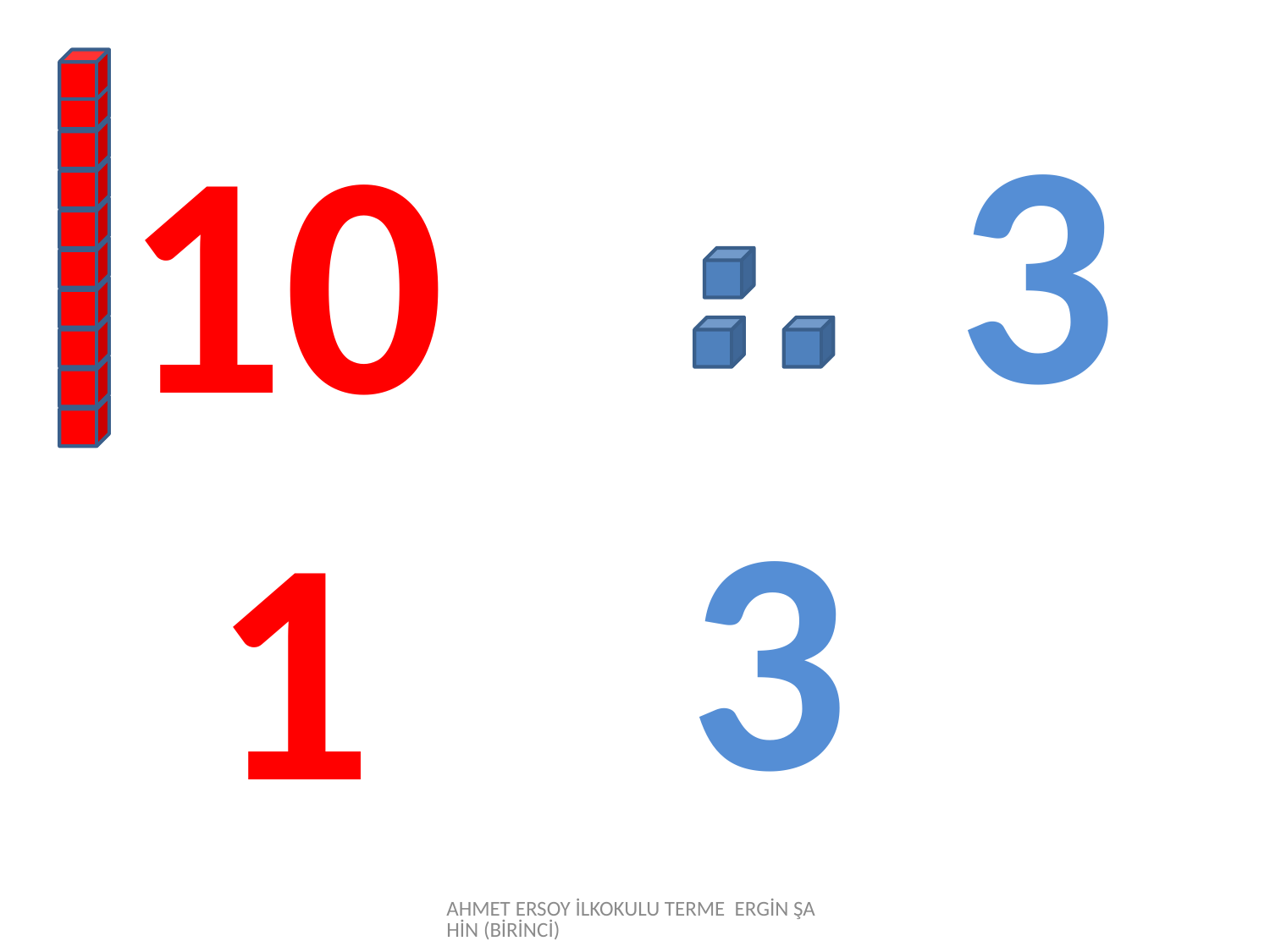

3
10

3
1
AHMET ERSOY İLKOKULU TERME  ERGİN ŞAHİN (BİRİNCİ)